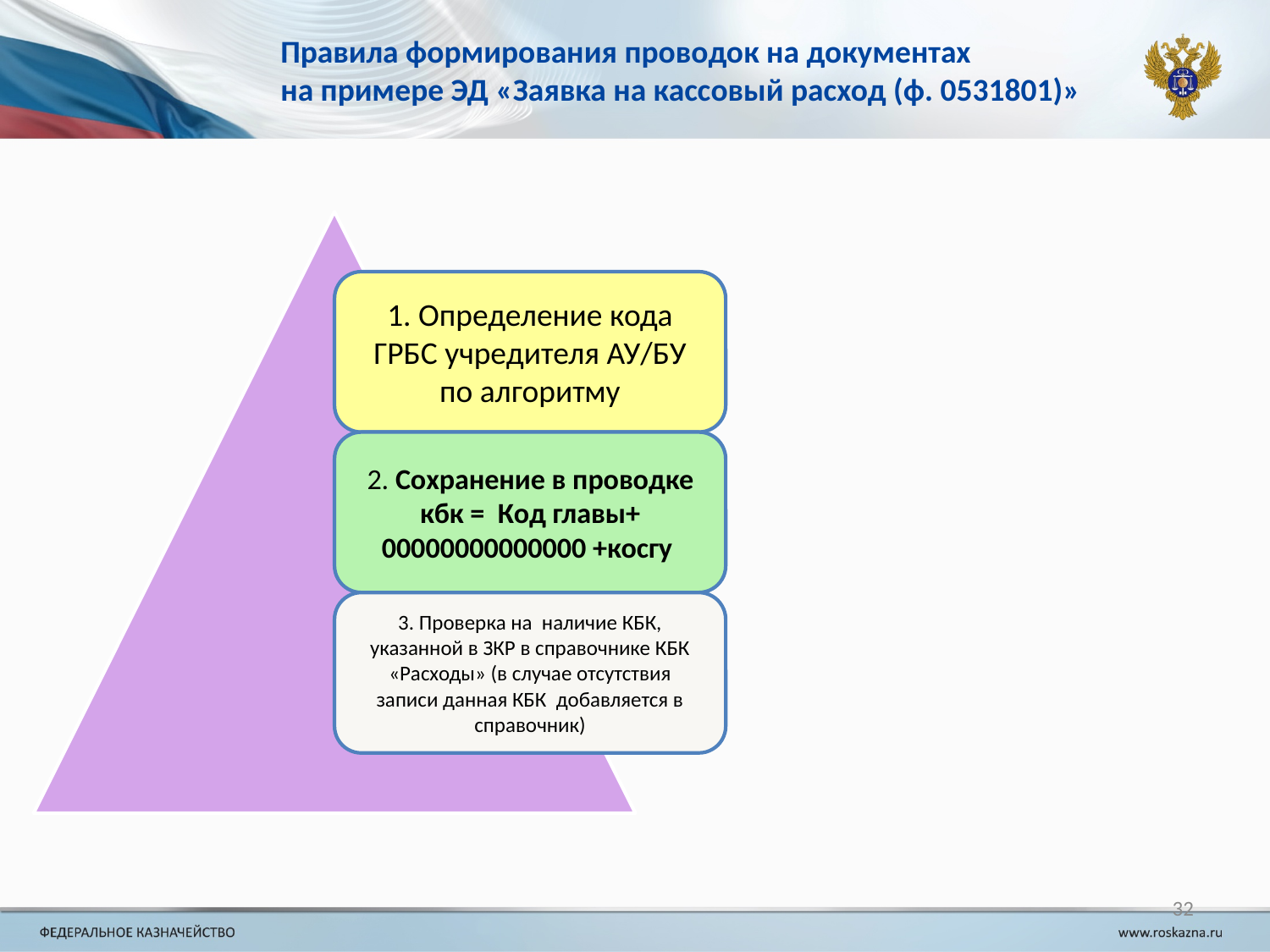

# Правила формирования проводок на документах на примере ЭД «Заявка на кассовый расход (ф. 0531801)»
1. Определение кода ГРБС учредителя АУ/БУ по алгоритму
2. Сохранение в проводке кбк =  Код главы+ 00000000000000 +косгу
3. Проверка на  наличие КБК, указанной в ЗКР в справочнике КБК «Расходы» (в случае отсутствия записи данная КБК  добавляется в справочник)
32